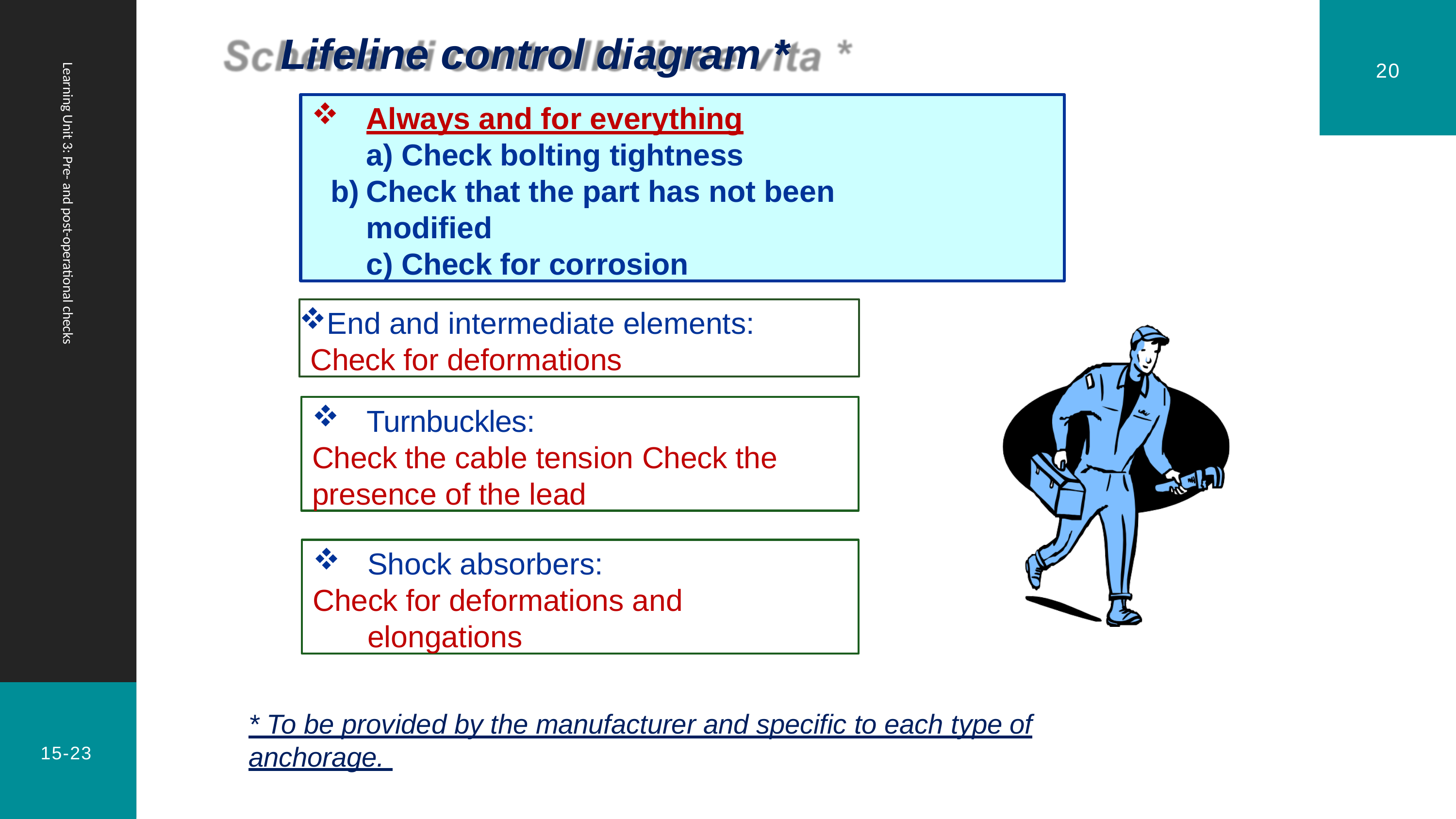

# Lifeline control diagram *
20
Always and for everything
Check bolting tightness
Check that the part has not been modified
Check for corrosion
End and intermediate elements: Check for deformations
Learning Unit 3: Pre- and post-operational checks

Turnbuckles:
Check the cable tension Check the presence of the lead
Shock absorbers:
Check for deformations and
elongations

* To be provided by the manufacturer and specific to each type of anchorage.
15-23